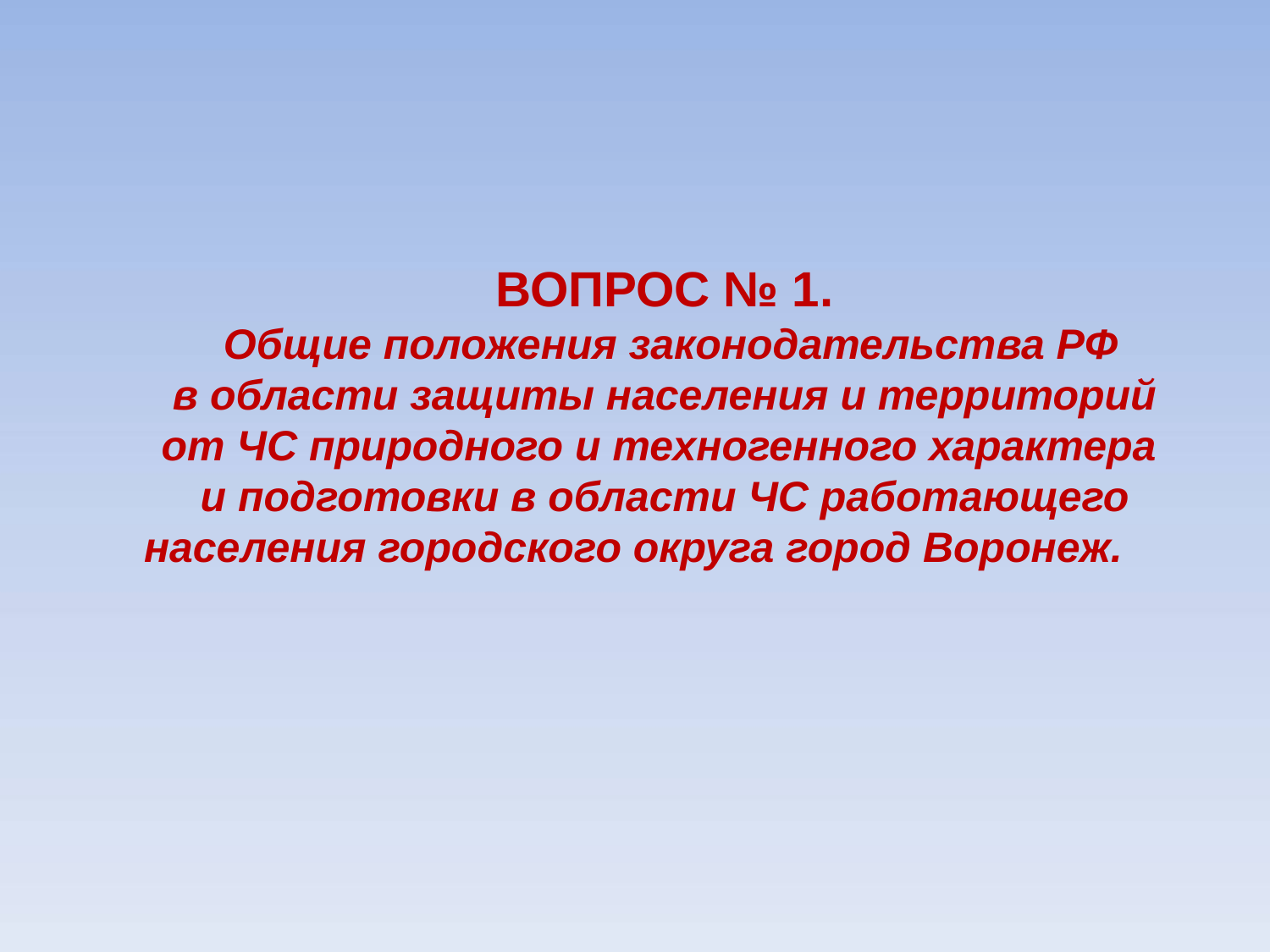

ВОПРОС № 1.
 Общие положения законодательства РФ
 в области защиты населения и территорий
от ЧС природного и техногенного характера
и подготовки в области ЧС работающего населения городского округа город Воронеж.